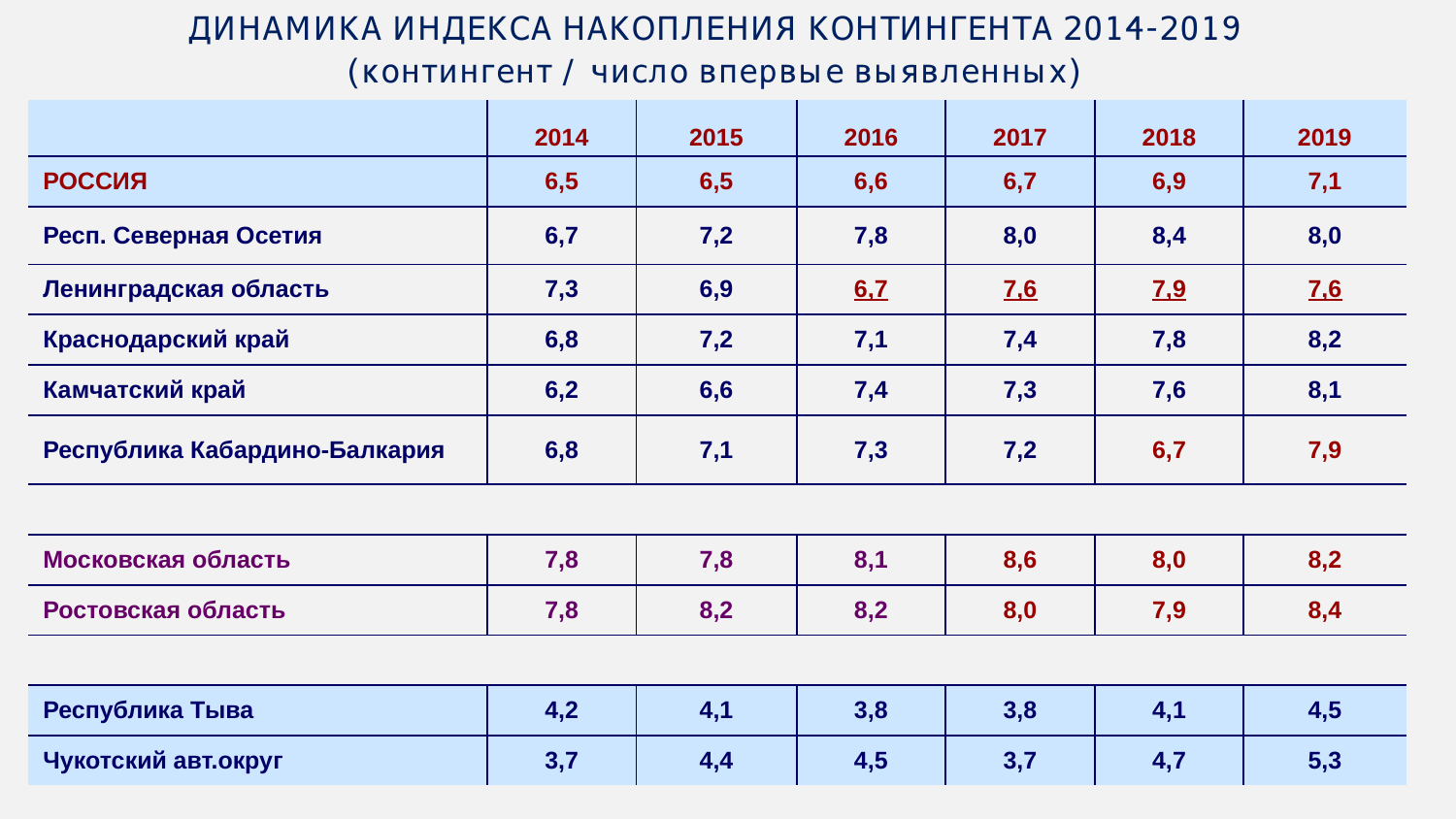

ДИНАМИКА ИНДЕКСА НАКОПЛЕНИЯ КОНТИНГЕНТА 2014-2019
(контингент / число впервые выявленных)
|  | 2014 | 2015 | 2016 | 2017 | 2018 | 2019 |
| --- | --- | --- | --- | --- | --- | --- |
| РОССИЯ | 6,5 | 6,5 | 6,6 | 6,7 | 6,9 | 7,1 |
| Респ. Северная Осетия | 6,7 | 7,2 | 7,8 | 8,0 | 8,4 | 8,0 |
| Ленинградская область | 7,3 | 6,9 | 6,7 | 7,6 | 7,9 | 7,6 |
| Краснодарский край | 6,8 | 7,2 | 7,1 | 7,4 | 7,8 | 8,2 |
| Камчатский край | 6,2 | 6,6 | 7,4 | 7,3 | 7,6 | 8,1 |
| Республика Кабардино-Балкария | 6,8 | 7,1 | 7,3 | 7,2 | 6,7 | 7,9 |
|  |  |  |  |  |  |  |
| Московская область | 7,8 | 7,8 | 8,1 | 8,6 | 8,0 | 8,2 |
| Ростовская область | 7,8 | 8,2 | 8,2 | 8,0 | 7,9 | 8,4 |
|  |  |  |  |  |  |  |
| Республика Тыва | 4,2 | 4,1 | 3,8 | 3,8 | 4,1 | 4,5 |
| Чукотский авт.округ | 3,7 | 4,4 | 4,5 | 3,7 | 4,7 | 5,3 |